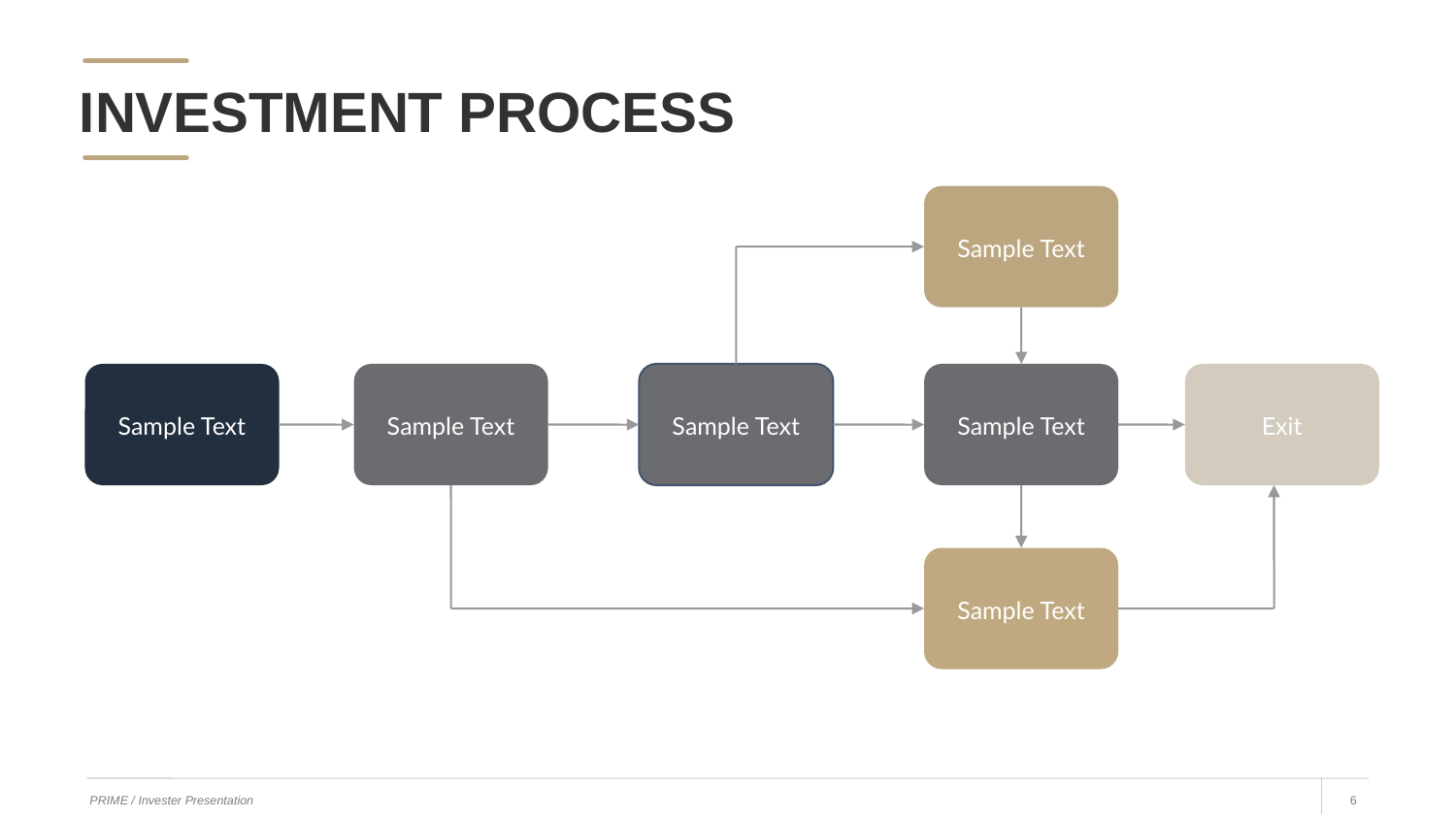

INVESTMENT PROCESS
Sample Text
Sample Text
Sample Text
Sample Text
Sample Text
Exit
Sample Text
PRIME / Invester Presentation
6